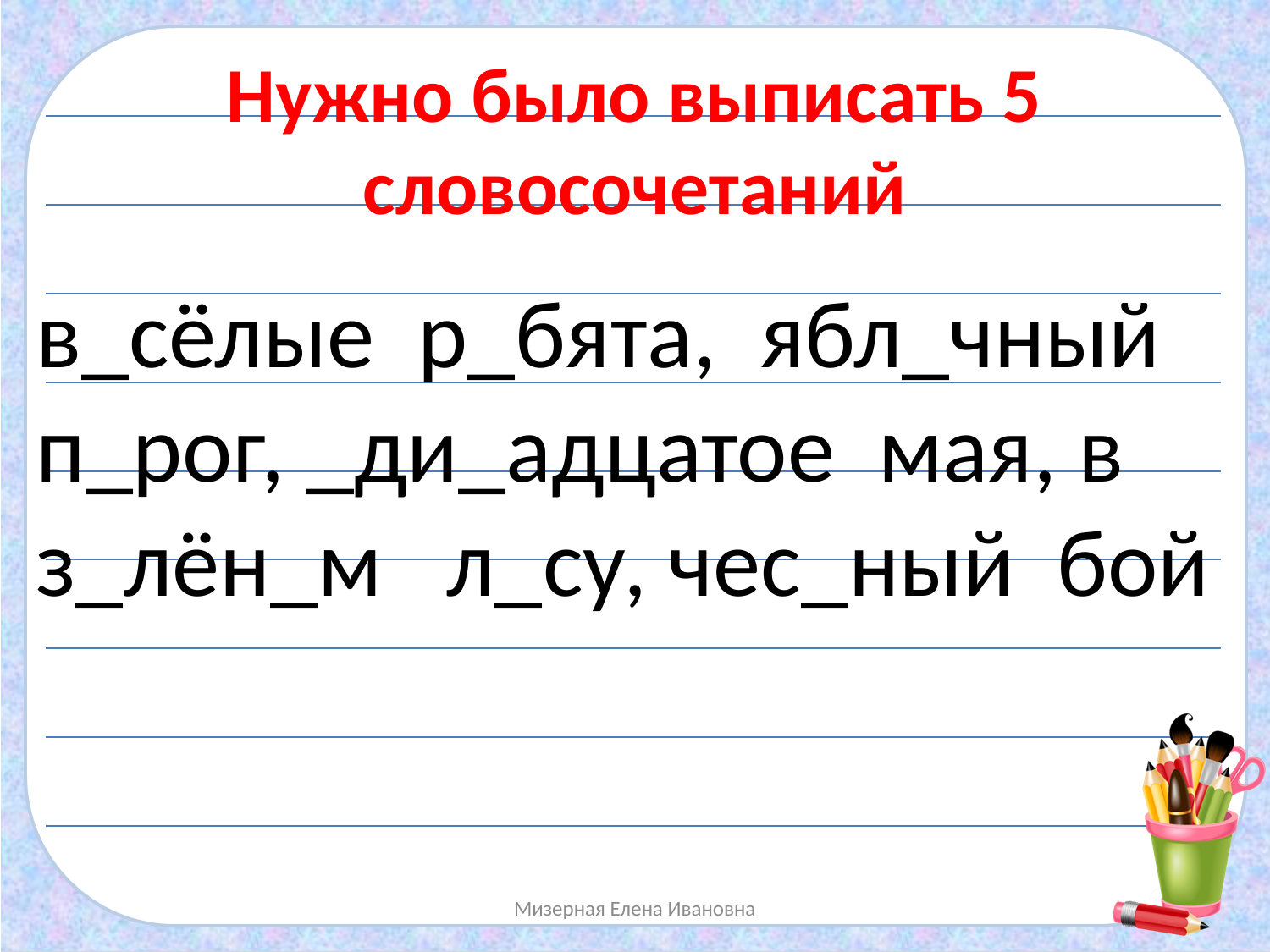

Нужно было выписать 5 словосочетаний
в_сёлые  р_бята,  ябл_чный п_рог, _ди_адцатое  мая, в   з_лён_м   л_су, чес_ный  бой
Мизерная Елена Ивановна